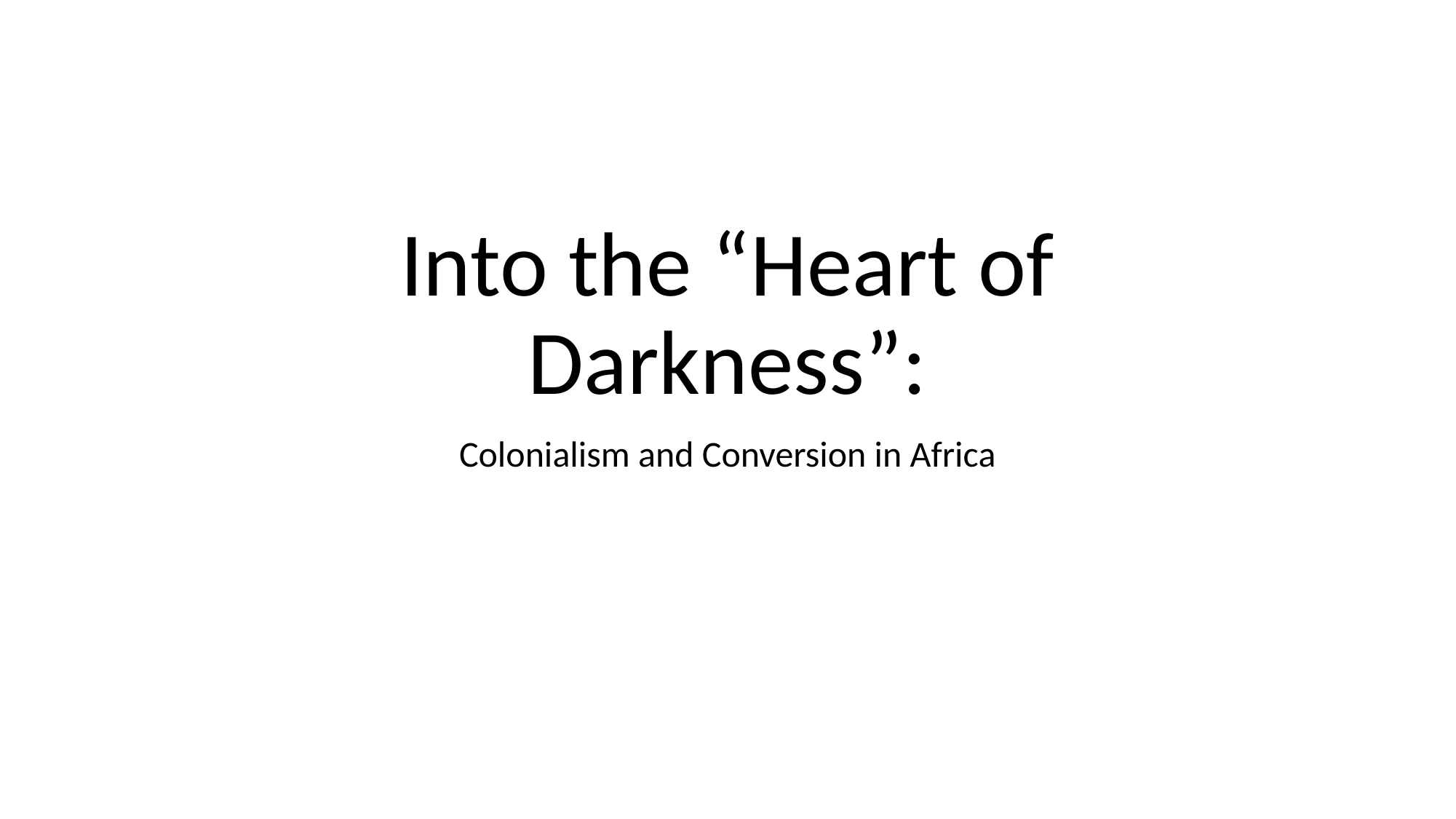

# Into the “Heart of Darkness”:
Colonialism and Conversion in Africa